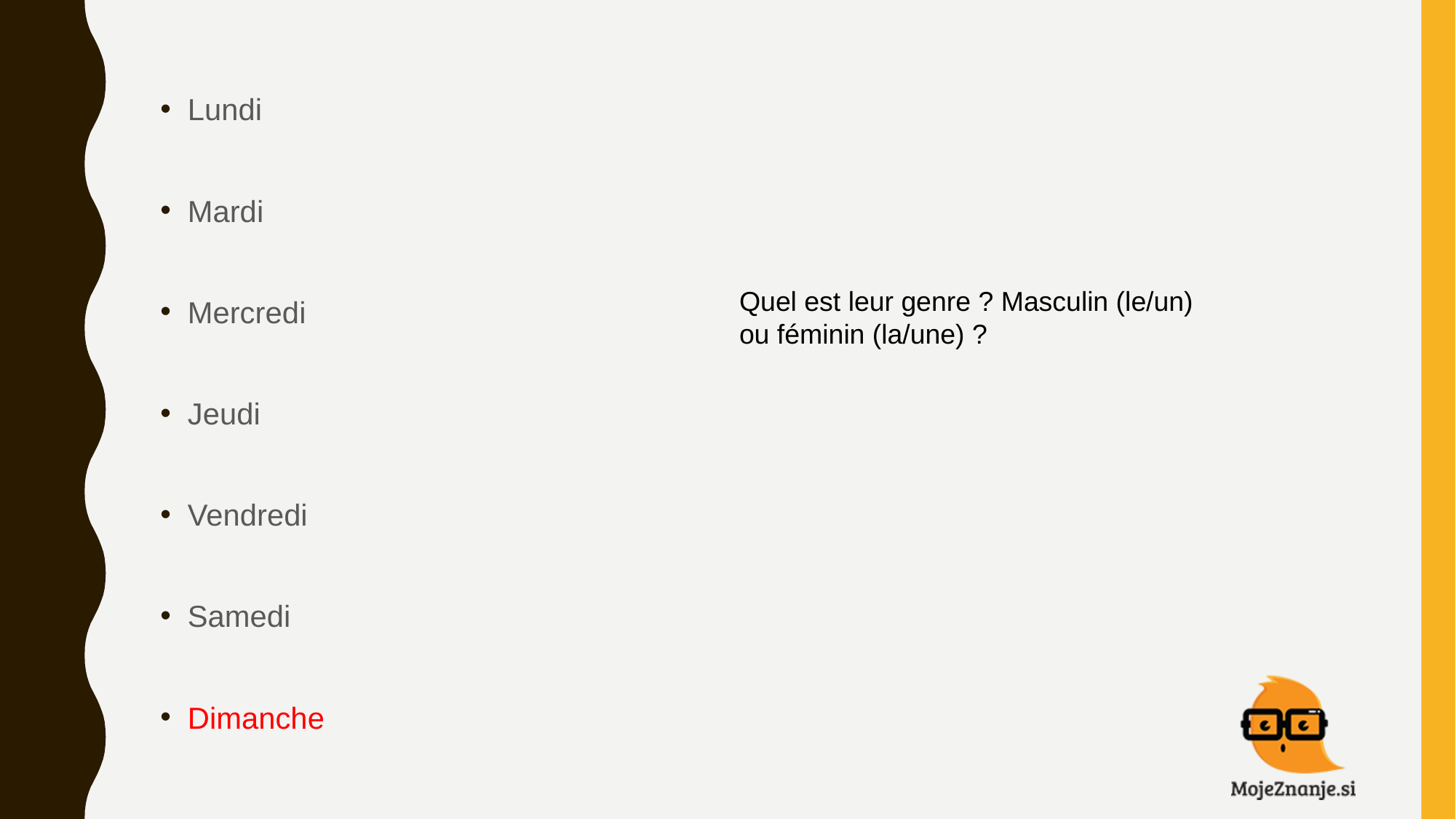

Lundi

Mardi

Mercredi

Jeudi

Vendredi

Samedi

Dimanche
Quel est leur genre ? Masculin (le/un) ou féminin (la/une) ?